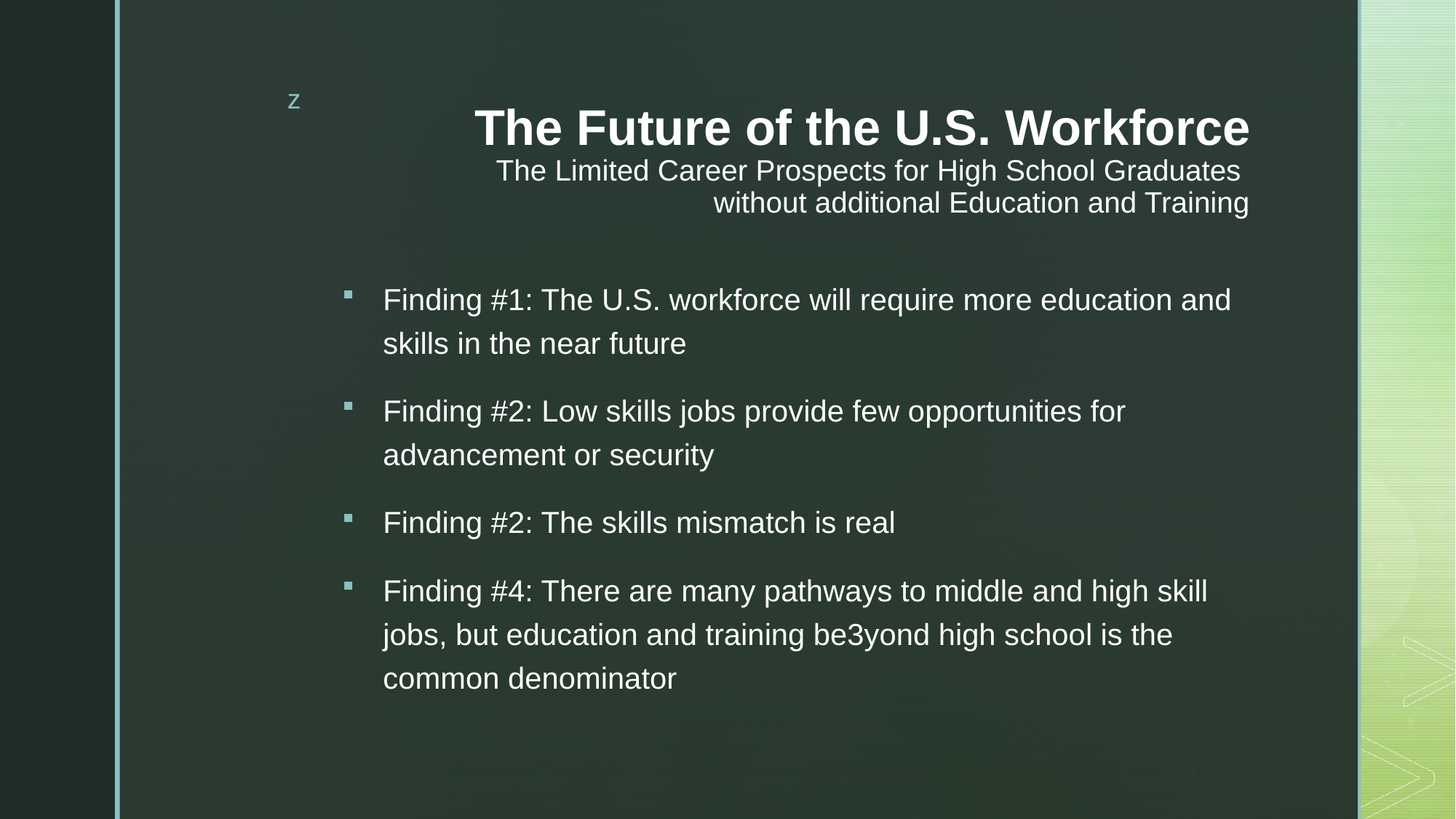

# The Future of the U.S. Workforce The Limited Career Prospects for High School Graduates without additional Education and Training
Finding #1: The U.S. workforce will require more education and skills in the near future
Finding #2: Low skills jobs provide few opportunities for advancement or security
Finding #2: The skills mismatch is real
Finding #4: There are many pathways to middle and high skill jobs, but education and training be3yond high school is the common denominator